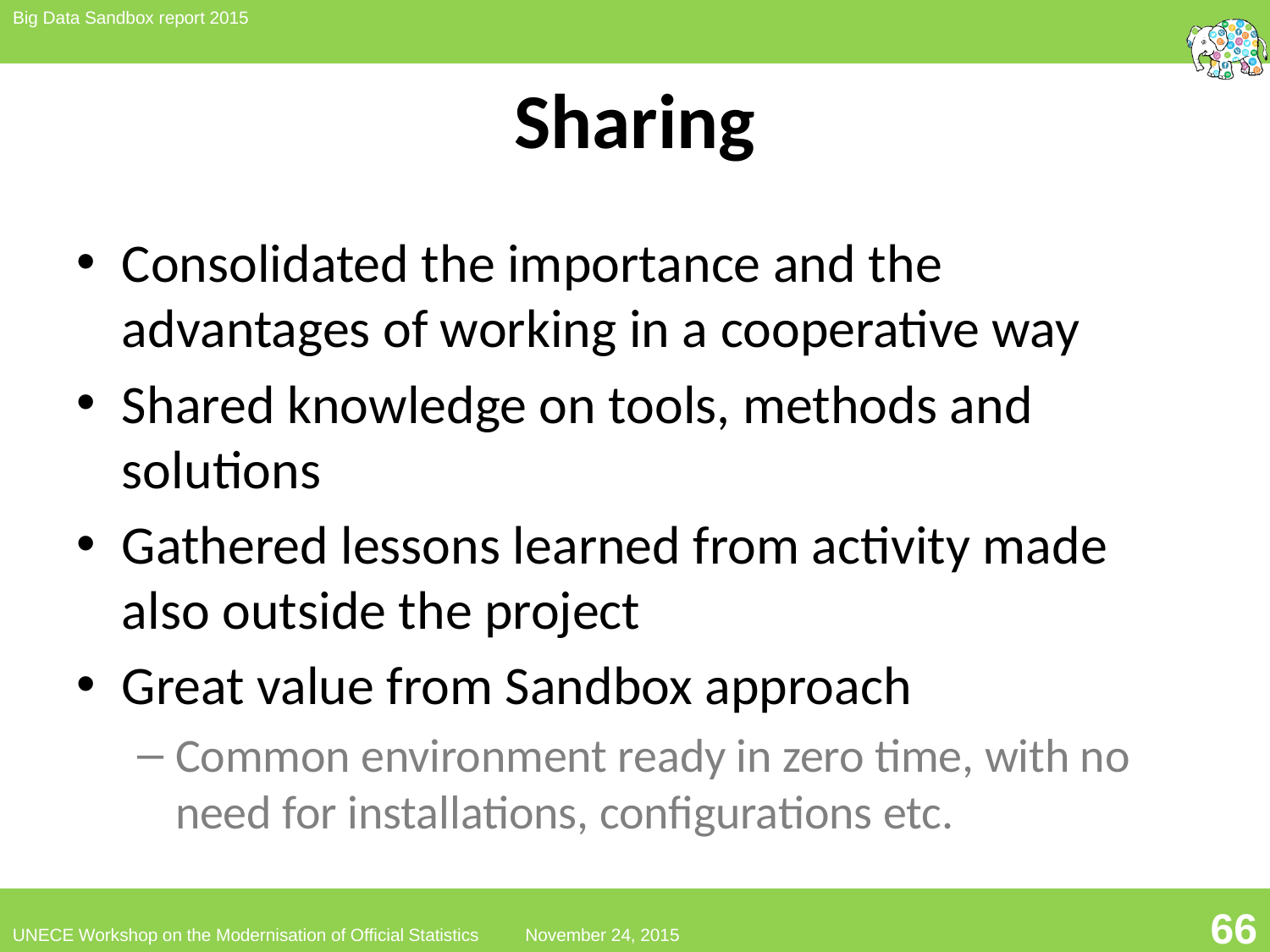

# Sharing
Consolidated the importance and the advantages of working in a cooperative way
Shared knowledge on tools, methods and solutions
Gathered lessons learned from activity made also outside the project
Great value from Sandbox approach
Common environment ready in zero time, with no need for installations, configurations etc.

66